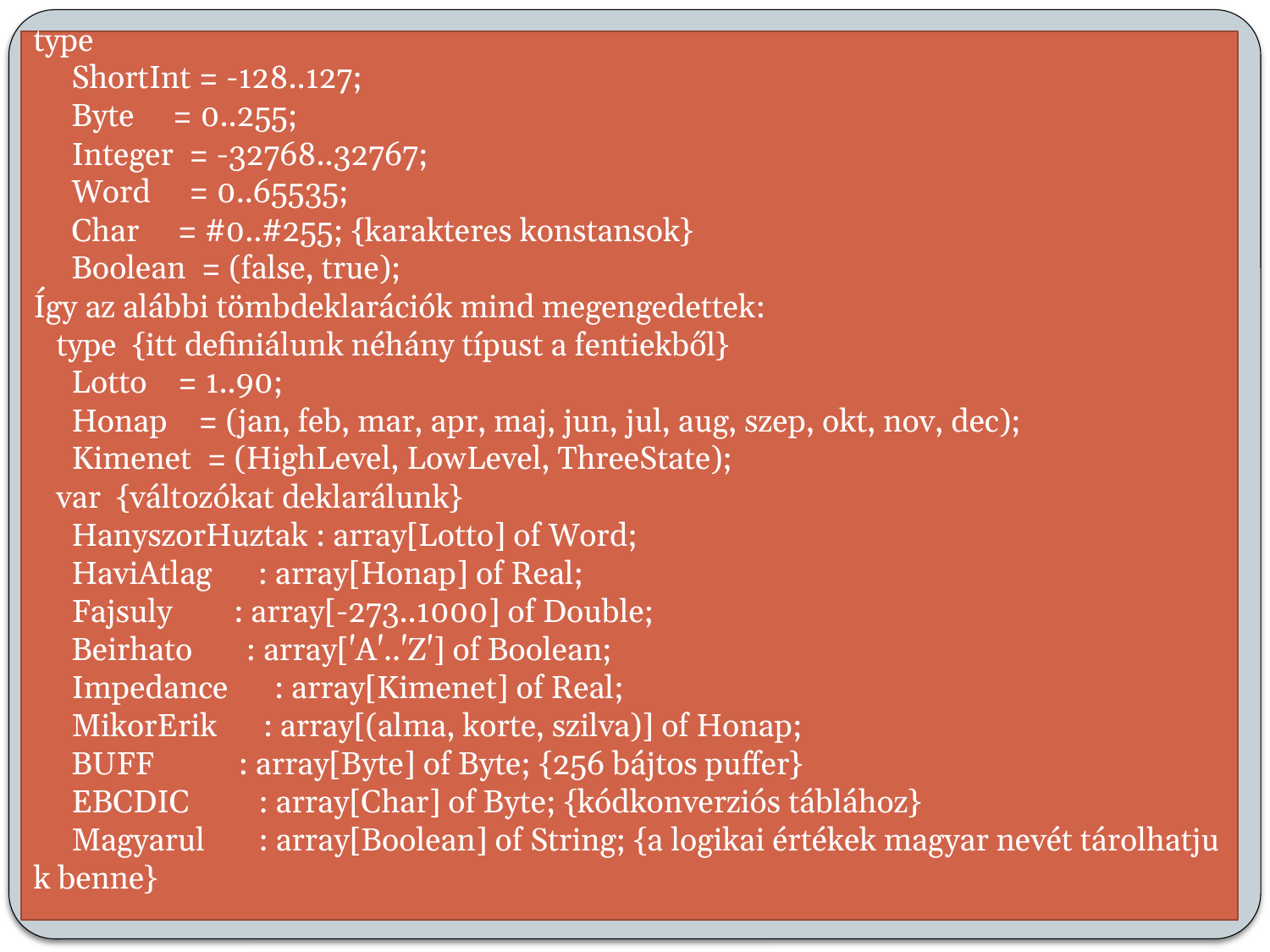

type
     ShortInt = -128..127;
     Byte     = 0..255;
     Integer  = -32768..32767;
     Word     = 0..65535;
     Char     = #0..#255; {karakteres konstansok}
     Boolean  = (false, true);
Így az alábbi tömbdeklarációk mind megengedettek:
   type  {itt definiálunk néhány típust a fentiekből}
     Lotto    = 1..90;
     Honap    = (jan, feb, mar, apr, maj, jun, jul, aug, szep, okt, nov, dec);
     Kimenet  = (HighLevel, LowLevel, ThreeState);
   var  {változókat deklarálunk}
     HanyszorHuztak : array[Lotto] of Word;
     HaviAtlag      : array[Honap] of Real;
     Fajsuly        : array[-273..1000] of Double;
     Beirhato       : array['A'..'Z'] of Boolean;
     Impedance      : array[Kimenet] of Real;
     MikorErik      : array[(alma, korte, szilva)] of Honap;
     BUFF           : array[Byte] of Byte; {256 bájtos puffer}
     EBCDIC         : array[Char] of Byte; {kódkonverziós táblához}
     Magyarul       : array[Boolean] of String; {a logikai értékek magyar nevét tárolhatjuk benne}

# Beolvasás. Kiítatás.
deklarálás
program Pelda25b;
const tombmerete=10;
var a:array[1..tombmerete] of integer;
    i:integer;
begin
  for i:=1 to tombmerete do begin
                             write(i,'. szam: ');
                             readln(a[i]);
                             end;
  writeln('A szamok forditott sorrendben:');
  for i:=tombmerete downto 1 do write(a[i]:6);
  writeln;
end.

beolvasás

kiíratás